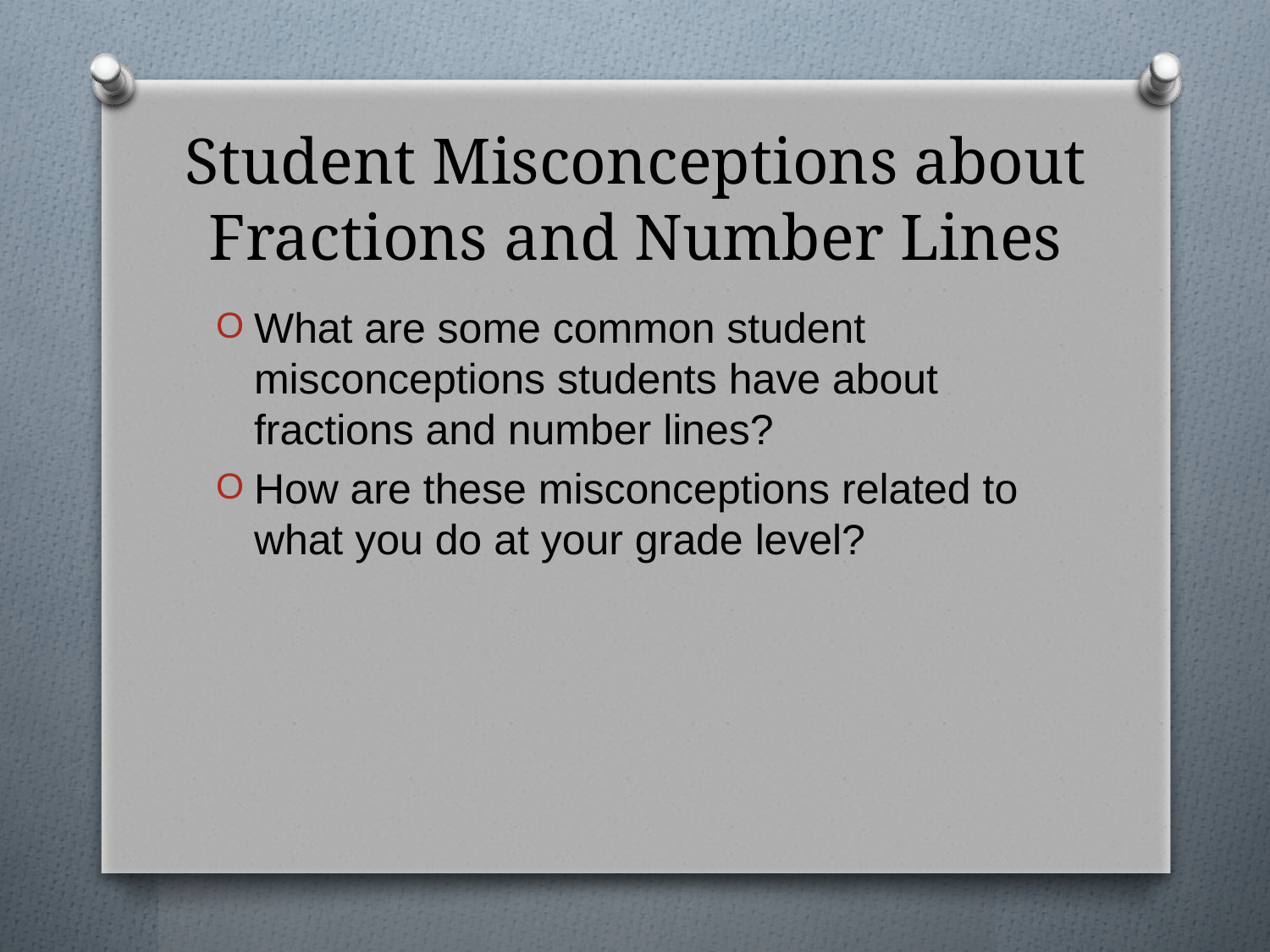

# Student Misconceptions about Fractions and Number Lines
What are some common student misconceptions students have about fractions and number lines?
How are these misconceptions related to what you do at your grade level?